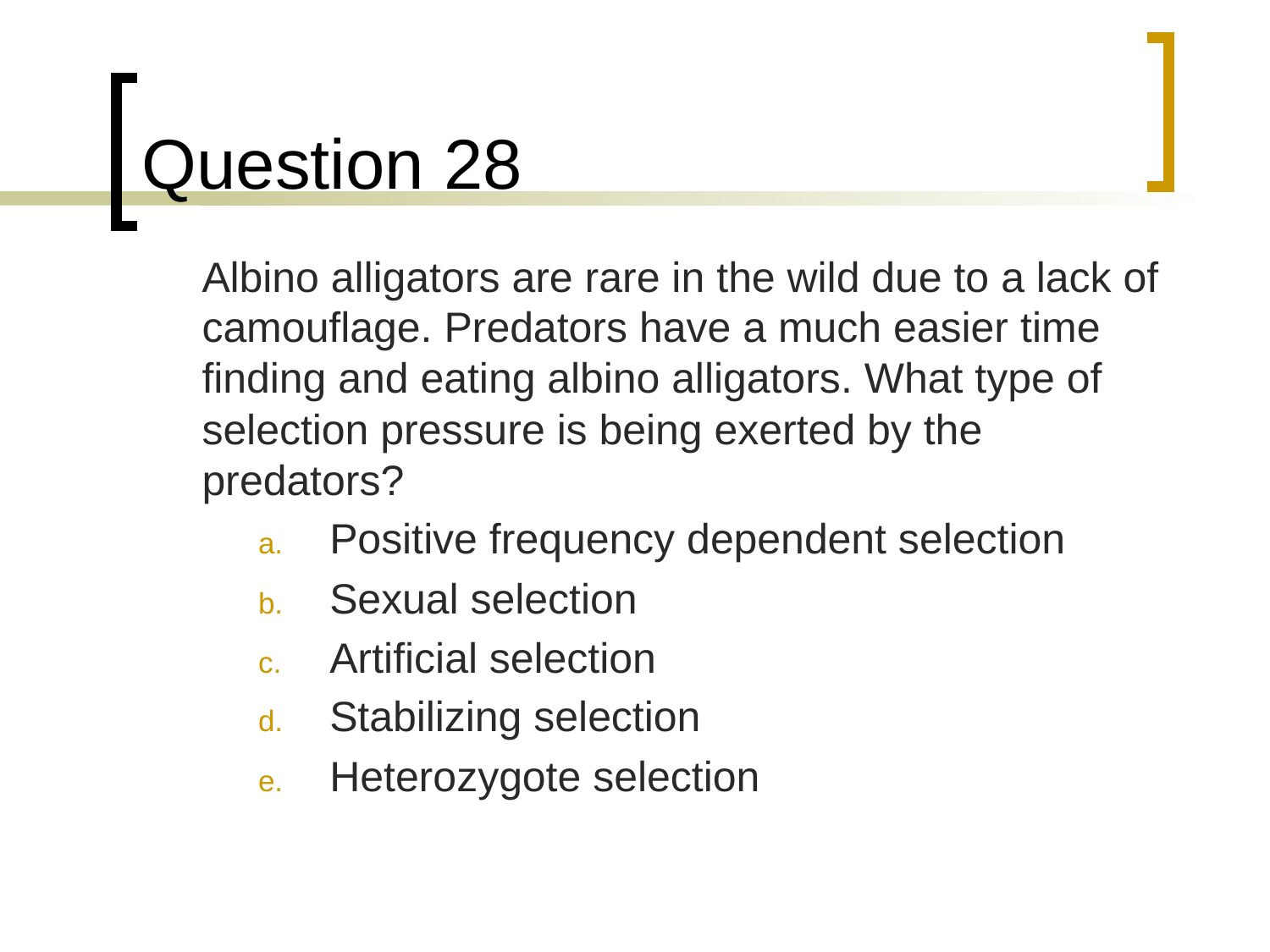

# Question 28
	Albino alligators are rare in the wild due to a lack of camouflage. Predators have a much easier time finding and eating albino alligators. What type of selection pressure is being exerted by the predators?
Positive frequency dependent selection
Sexual selection
Artificial selection
Stabilizing selection
Heterozygote selection